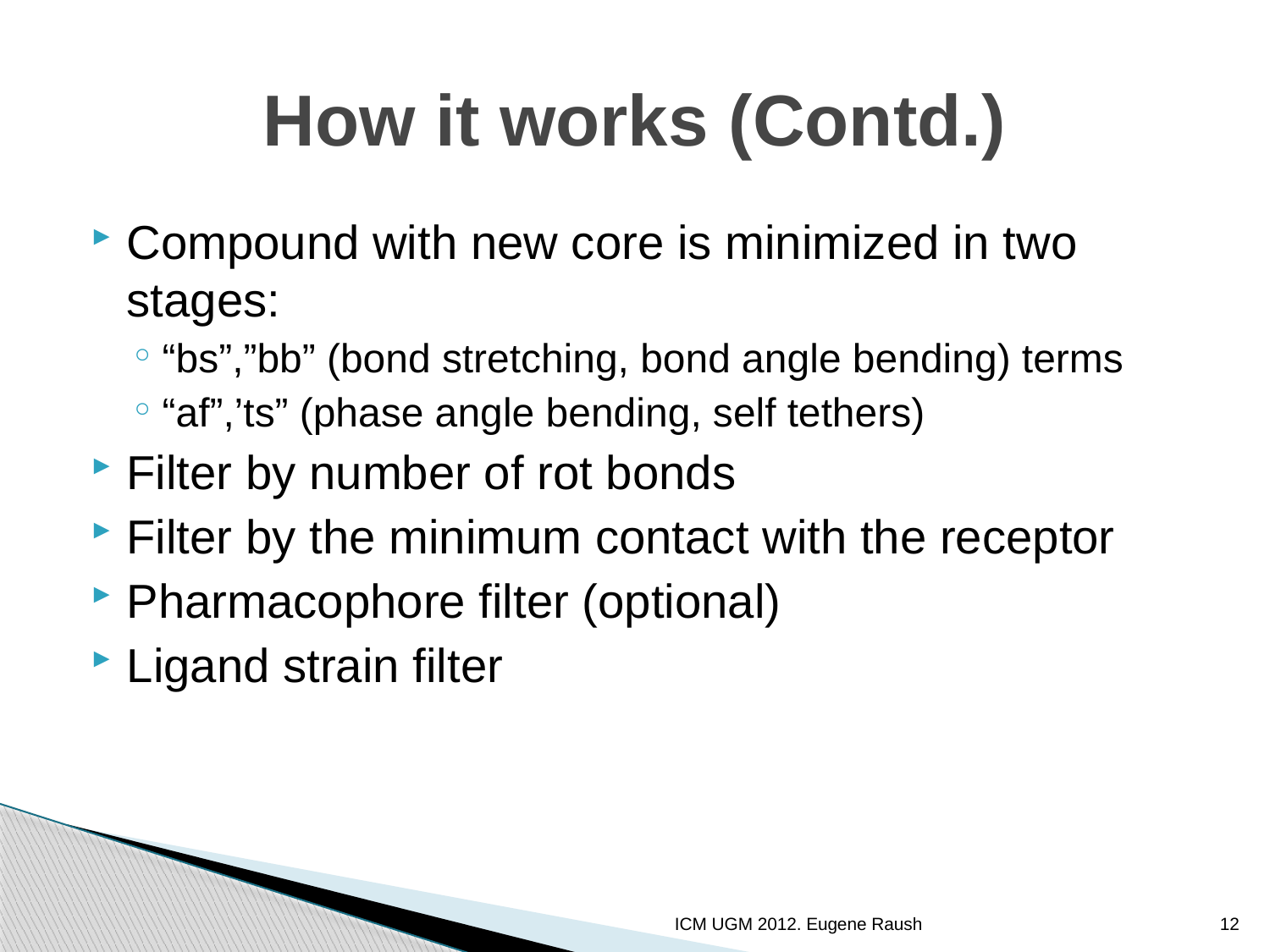

# How it works (Contd.)
Compound with new core is minimized in two stages:
“bs”,”bb” (bond stretching, bond angle bending) terms
“af”,’ts” (phase angle bending, self tethers)
Filter by number of rot bonds
Filter by the minimum contact with the receptor
Pharmacophore filter (optional)
Ligand strain filter
ICM UGM 2012. Eugene Raush
12